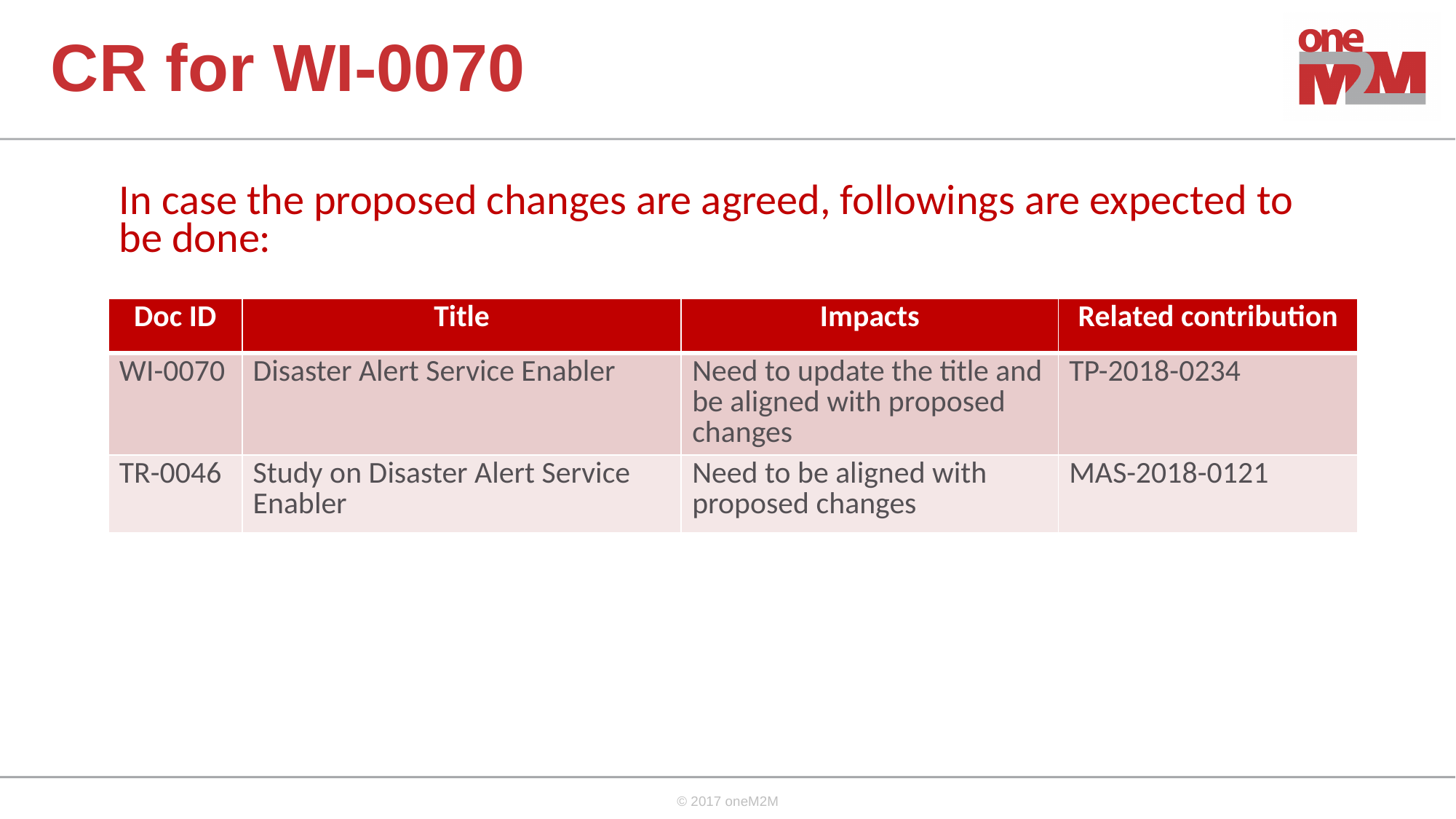

# CR for WI-0070
In case the proposed changes are agreed, followings are expected to be done:
| Doc ID | Title | Impacts | Related contribution |
| --- | --- | --- | --- |
| WI-0070 | Disaster Alert Service Enabler | Need to update the title and be aligned with proposed changes | TP-2018-0234 |
| TR-0046 | Study on Disaster Alert Service Enabler | Need to be aligned with proposed changes | MAS-2018-0121 |